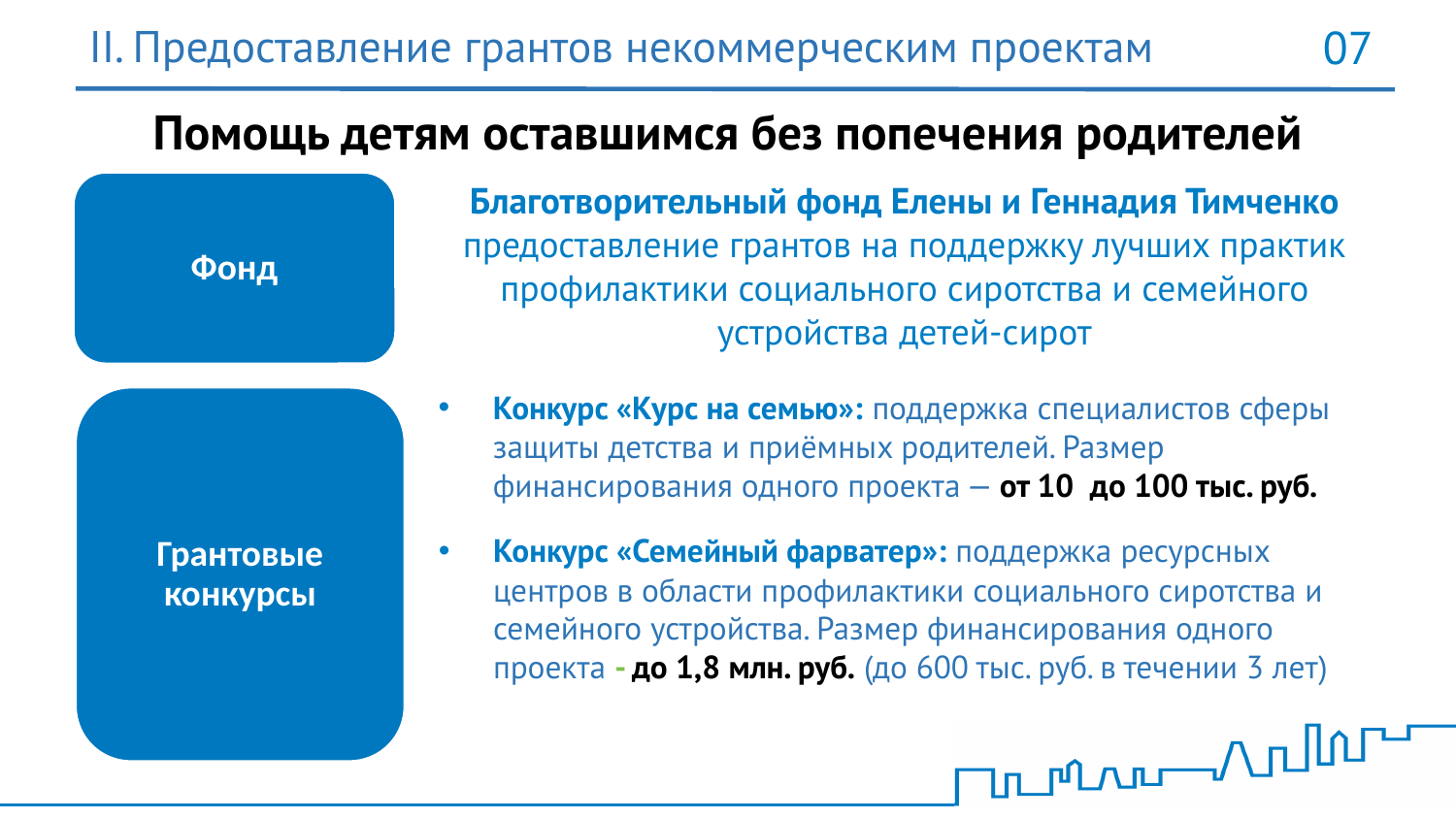

# II. Предоставление грантов некоммерческим проектам
07
Помощь детям оставшимся без попечения родителей
Благотворительный фонд Елены и Геннадия Тимченко
предоставление грантов на поддержку лучших практик профилактики социального сиротства и семейного устройства детей-сирот

Фонд
Конкурс «Курс на семью»: поддержка специалистов сферы защиты детства и приёмных родителей. Размер финансирования одного проекта — от 10  до 100 тыс. руб.

Грантовые конкурсы
Конкурс «Семейный фарватер»: поддержка ресурсных центров в области профилактики социального сиротства и семейного устройства. Размер финансирования одного проекта - до 1,8 млн. руб. (до 600 тыс. руб. в течении 3 лет)